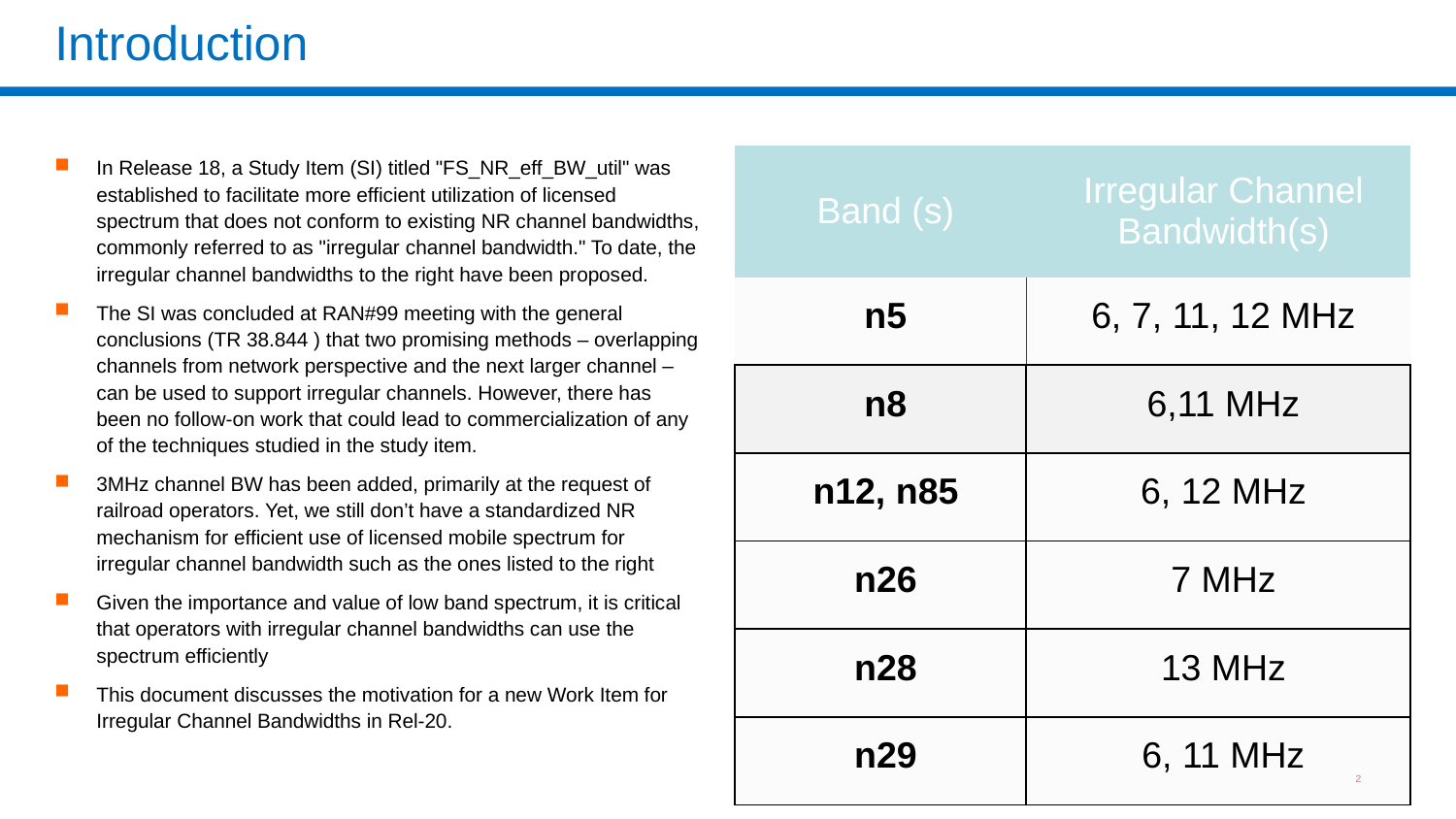

# Introduction
In Release 18, a Study Item (SI) titled "FS_NR_eff_BW_util" was established to facilitate more efficient utilization of licensed spectrum that does not conform to existing NR channel bandwidths, commonly referred to as "irregular channel bandwidth." To date, the irregular channel bandwidths to the right have been proposed.
The SI was concluded at RAN#99 meeting with the general conclusions (TR 38.844 ) that two promising methods – overlapping channels from network perspective and the next larger channel – can be used to support irregular channels. However, there has been no follow-on work that could lead to commercialization of any of the techniques studied in the study item.
3MHz channel BW has been added, primarily at the request of railroad operators. Yet, we still don’t have a standardized NR mechanism for efficient use of licensed mobile spectrum for irregular channel bandwidth such as the ones listed to the right
Given the importance and value of low band spectrum, it is critical that operators with irregular channel bandwidths can use the spectrum efficiently
This document discusses the motivation for a new Work Item for Irregular Channel Bandwidths in Rel-20.
| Band (s) | Irregular Channel Bandwidth(s) |
| --- | --- |
| n5 | 6, 7, 11, 12 MHz |
| n8 | 6,11 MHz |
| n12, n85 | 6, 12 MHz |
| n26 | 7 MHz |
| n28 | 13 MHz |
| n29 | 6, 11 MHz |
2